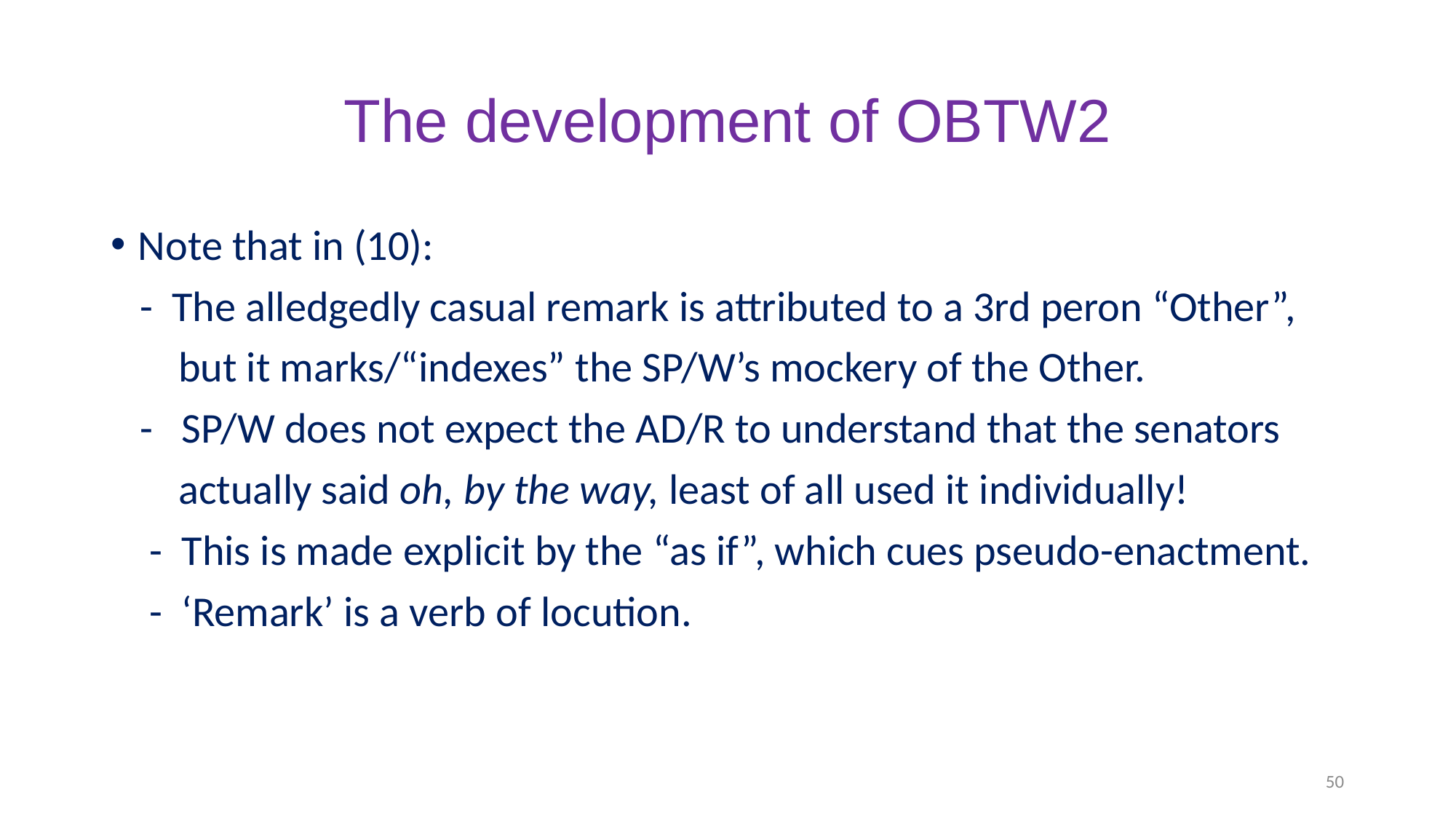

# The development of OBTW2
Note that in (10):
   -  The alledgedly casual remark is attributed to a 3rd peron “Other”,
       but it marks/“indexes” the SP/W’s mockery of the Other.
   -   SP/W does not expect the AD/R to understand that the senators
       actually said oh, by the way, least of all used it individually!
    -  This is made explicit by the “as if”, which cues pseudo-enactment.
    -  ‘Remark’ is a verb of locution.

50